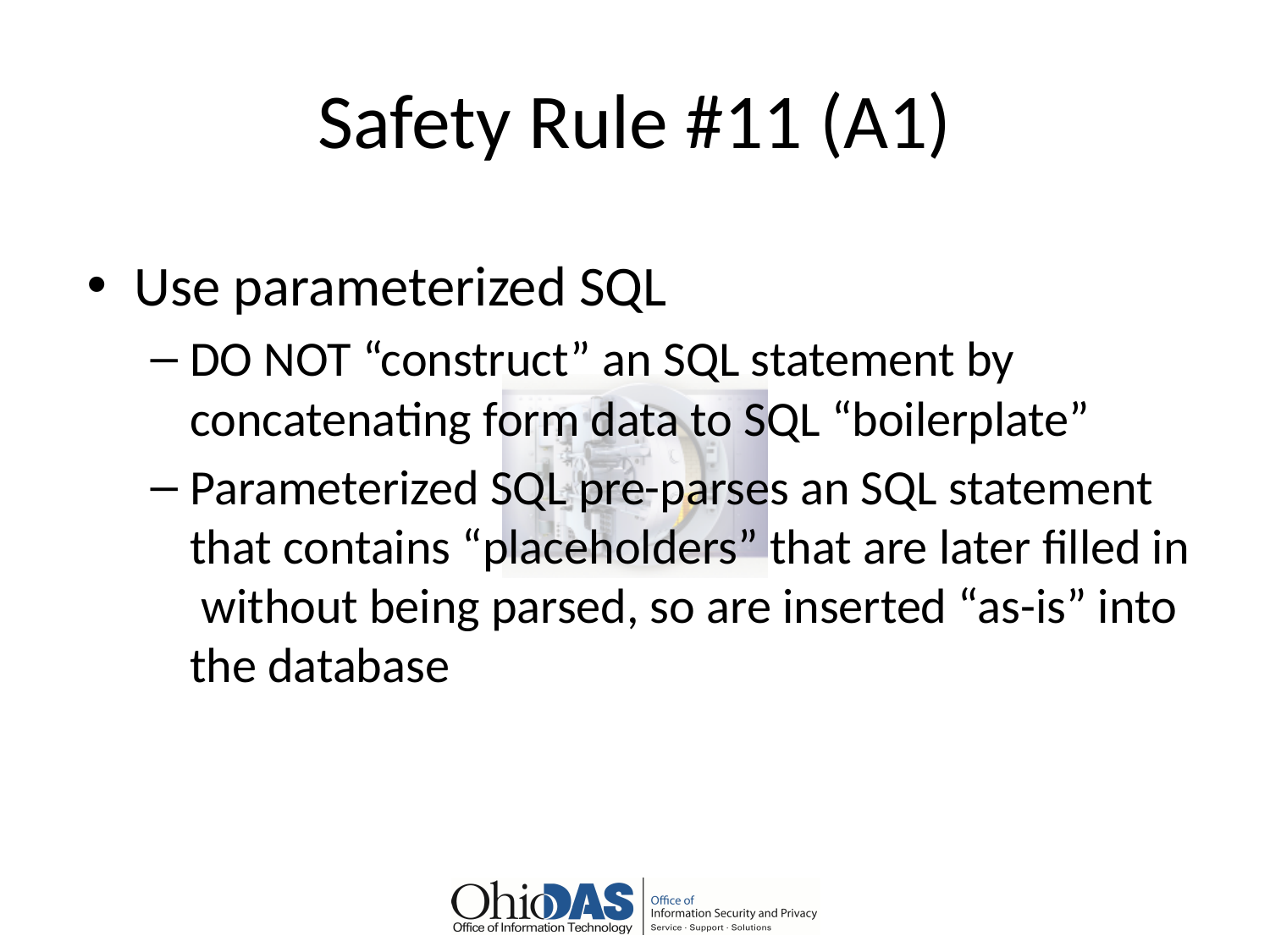

# Safety Rule #11 (A1)
Use parameterized SQL
DO NOT “construct” an SQL statement by concatenating form data to SQL “boilerplate”
Parameterized SQL pre-parses an SQL statement that contains “placeholders” that are later filled in  without being parsed, so are inserted “as-is” into the database